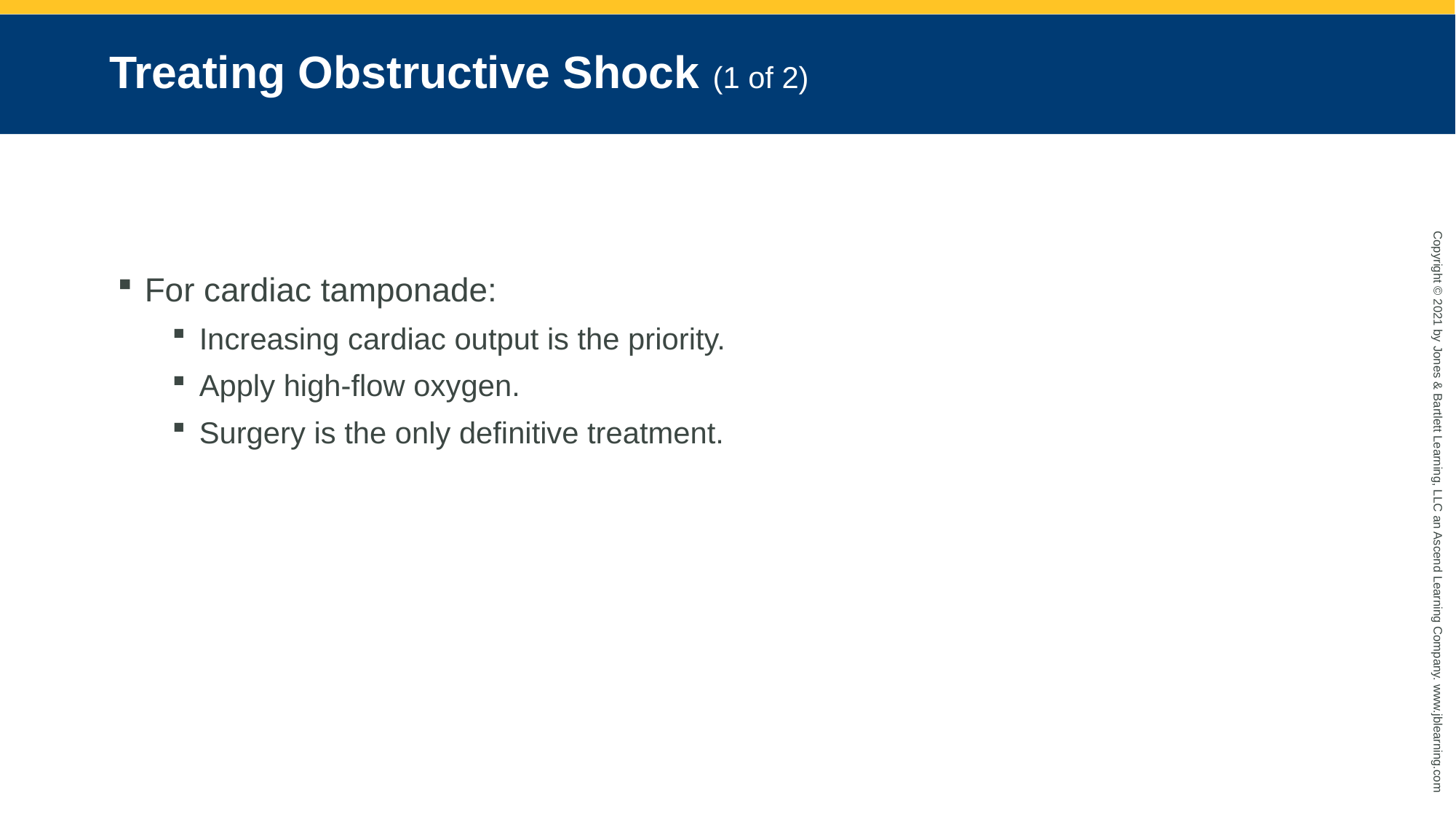

# Treating Obstructive Shock (1 of 2)
For cardiac tamponade:
Increasing cardiac output is the priority.
Apply high-flow oxygen.
Surgery is the only definitive treatment.